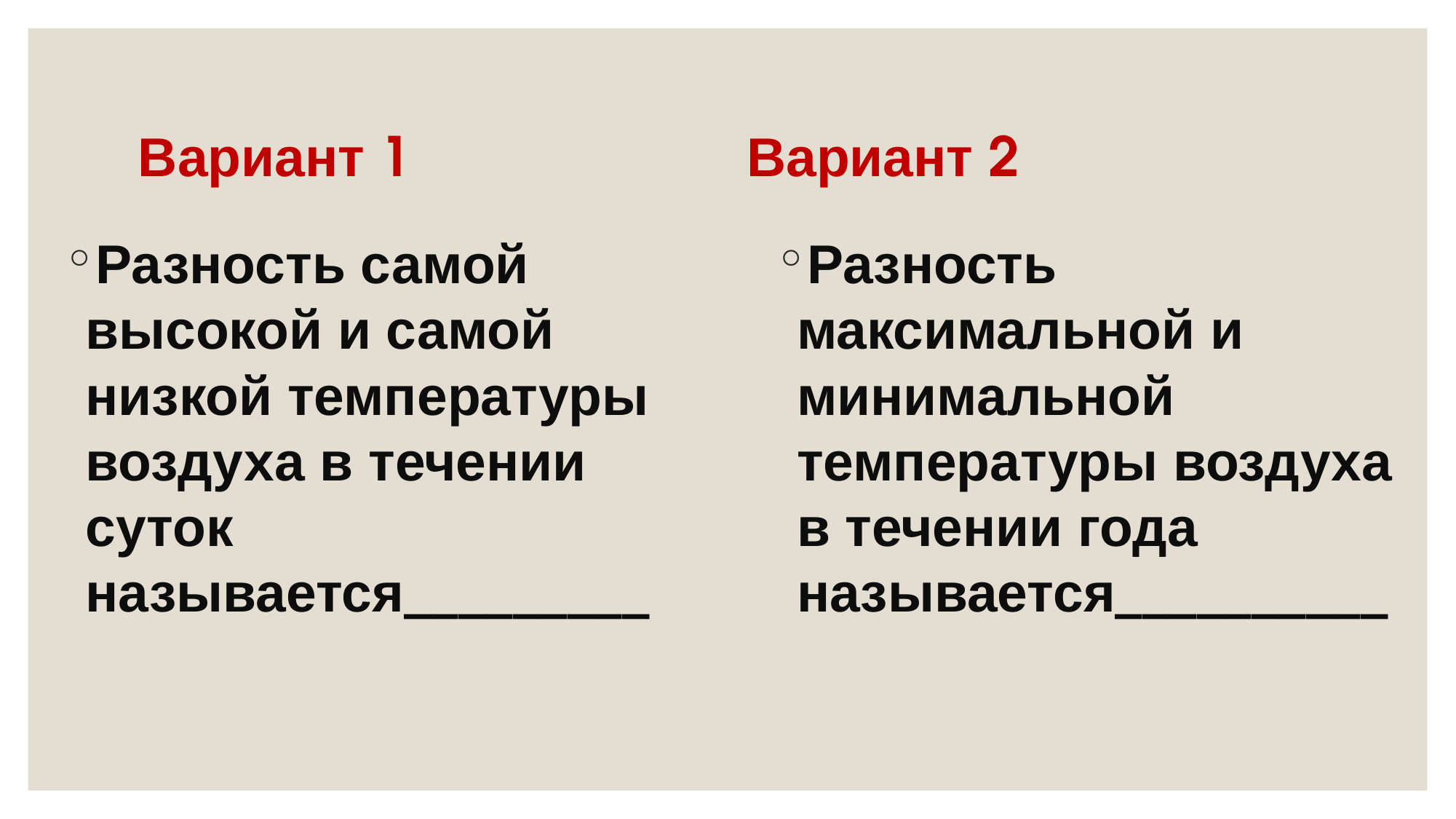

# Вариант 1                      Вариант 2
Разность самой высокой и самой низкой температуры воздуха в течении суток называется_________
Разность максимальной и минимальной температуры воздуха в течении года называется__________